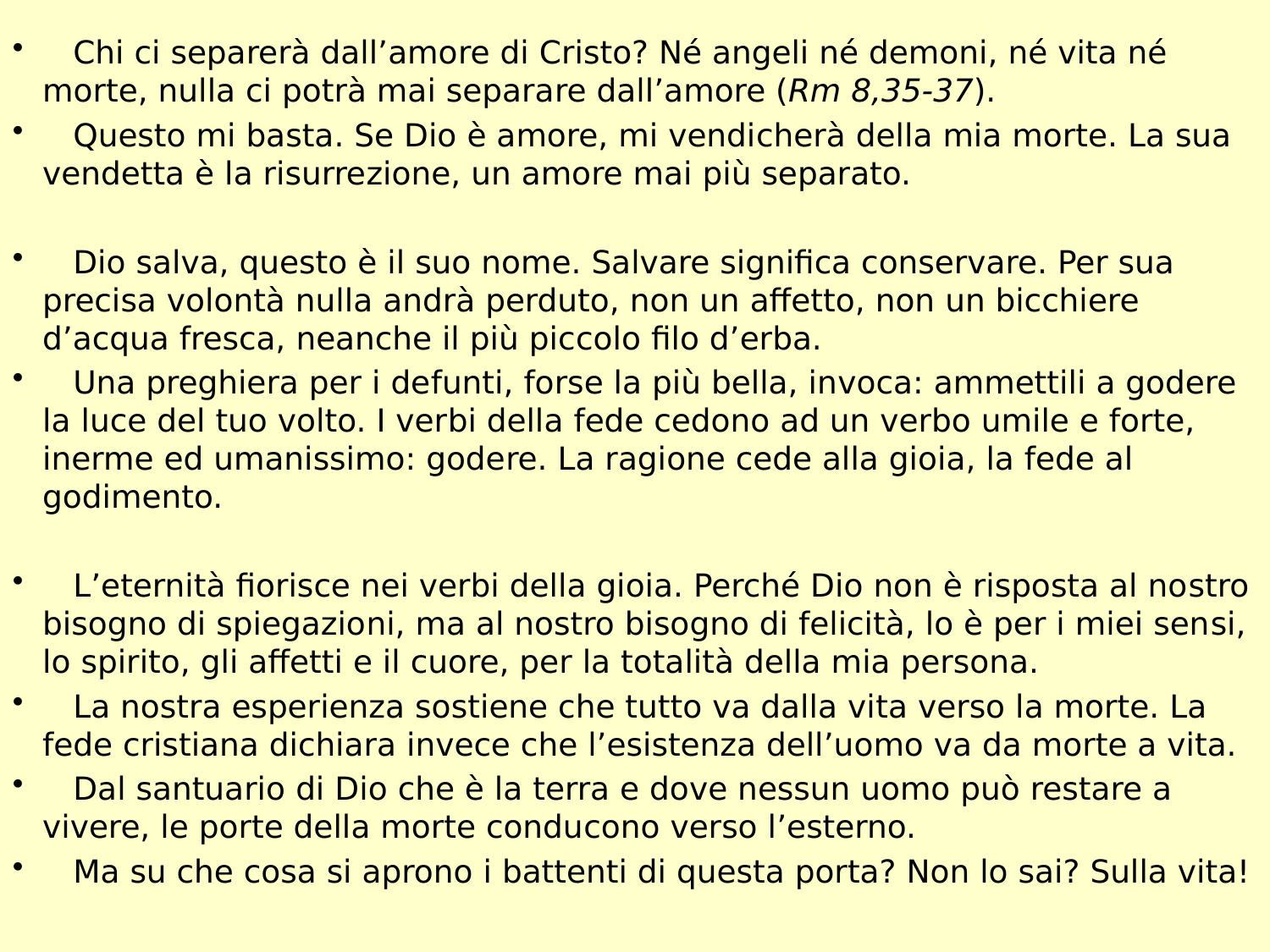

Chi ci separerà dall’amo­re di Cristo? Né angeli né demoni, né vita né morte, nulla ci potrà mai separa­re dall’amore (Rm 8,35-­37).
   Questo mi basta. Se Dio è amore, mi vendi­cherà della mia morte. La sua vendetta è la risurre­zione, un amore mai più separato.

   Dio salva, questo è il suo nome. Salvare significa conservare. Per sua preci­sa volontà nulla andrà perduto, non un affetto, non un bicchiere d’acqua fresca, neanche il più pic­colo filo d’erba.
   Una preghiera per i de­funti, forse la più bella, in­voca: ammettili a godere la luce del tuo volto. I ver­bi della fede cedono ad un verbo umile e forte, iner­me ed umanissimo: gode­re. La ragione cede alla gioia, la fede al godimen­to.

   L’eternità fiorisce nei verbi della gioia. Perché Dio non è risposta al no­stro bisogno di spiegazio­ni, ma al nostro bisogno di felicità, lo è per i miei sen­si, lo spirito, gli affetti e il cuore, per la totalità della mia persona.
   La nostra esperienza so­stiene che tutto va dalla vi­ta verso la morte. La fede cristiana dichiara invece che l’esistenza dell’uomo va da morte a vita.
   Dal santuario di Dio che è la terra e dove nessun uomo può restare a vivere, le porte della morte condu­cono verso l’esterno.
   Ma su che cosa si aprono i battenti di questa porta? Non lo sai? Sulla vita!